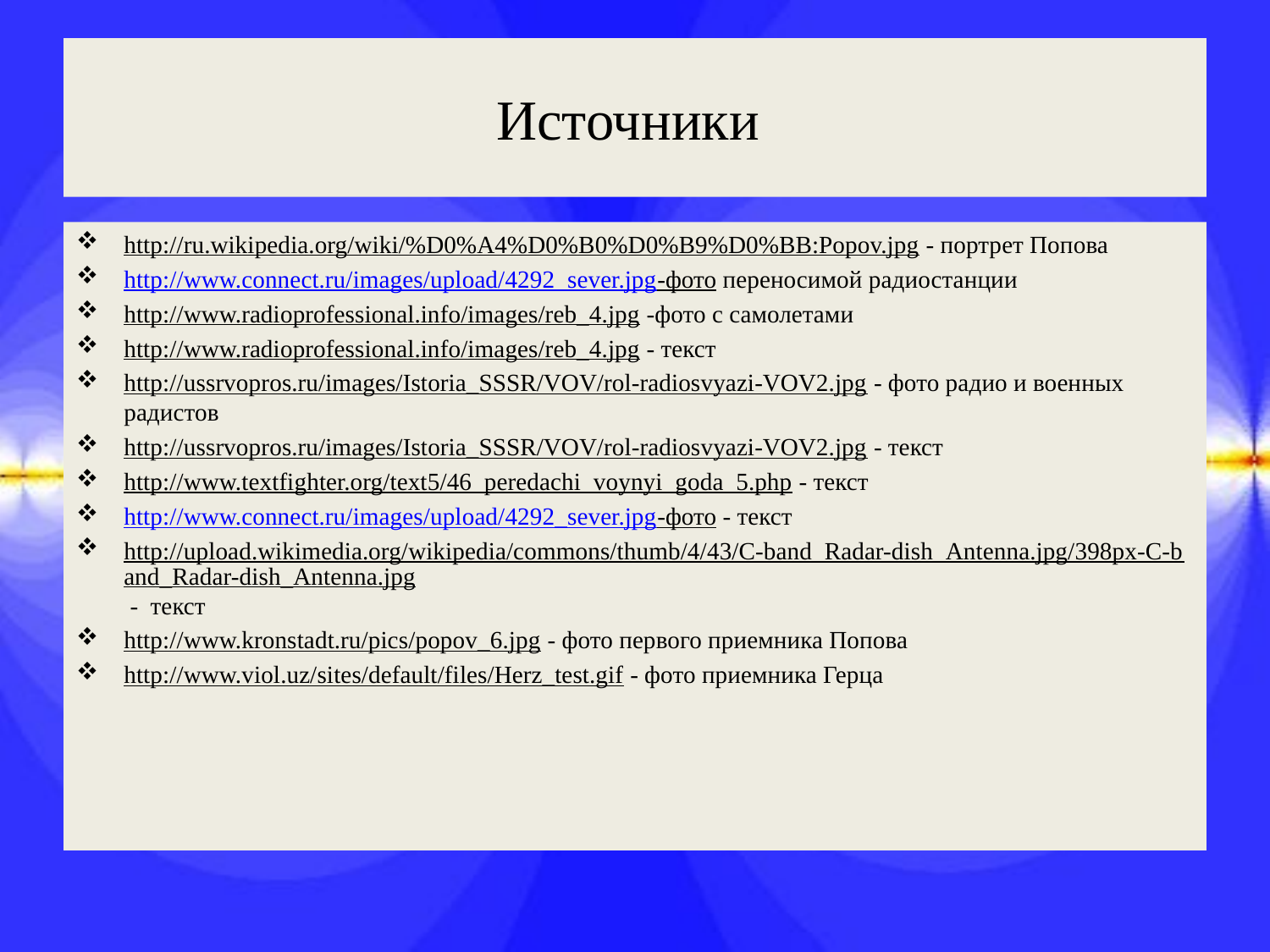

# Источники
http://ru.wikipedia.org/wiki/%D0%A4%D0%B0%D0%B9%D0%BB:Popov.jpg - портрет Попова
http://www.connect.ru/images/upload/4292_sever.jpg-фото переносимой радиостанции
http://www.radioprofessional.info/images/reb_4.jpg -фото с самолетами
http://www.radioprofessional.info/images/reb_4.jpg - текст
http://ussrvopros.ru/images/Istoria_SSSR/VOV/rol-radiosvyazi-VOV2.jpg - фото радио и военных радистов
http://ussrvopros.ru/images/Istoria_SSSR/VOV/rol-radiosvyazi-VOV2.jpg - текст
http://www.textfighter.org/text5/46_peredachi_voynyi_goda_5.php - текст
http://www.connect.ru/images/upload/4292_sever.jpg-фото - текст
http://upload.wikimedia.org/wikipedia/commons/thumb/4/43/C-band_Radar-dish_Antenna.jpg/398px-C-band_Radar-dish_Antenna.jpg -  текст
http://www.kronstadt.ru/pics/popov_6.jpg - фото первого приемника Попова
http://www.viol.uz/sites/default/files/Herz_test.gif - фото приемника Герца